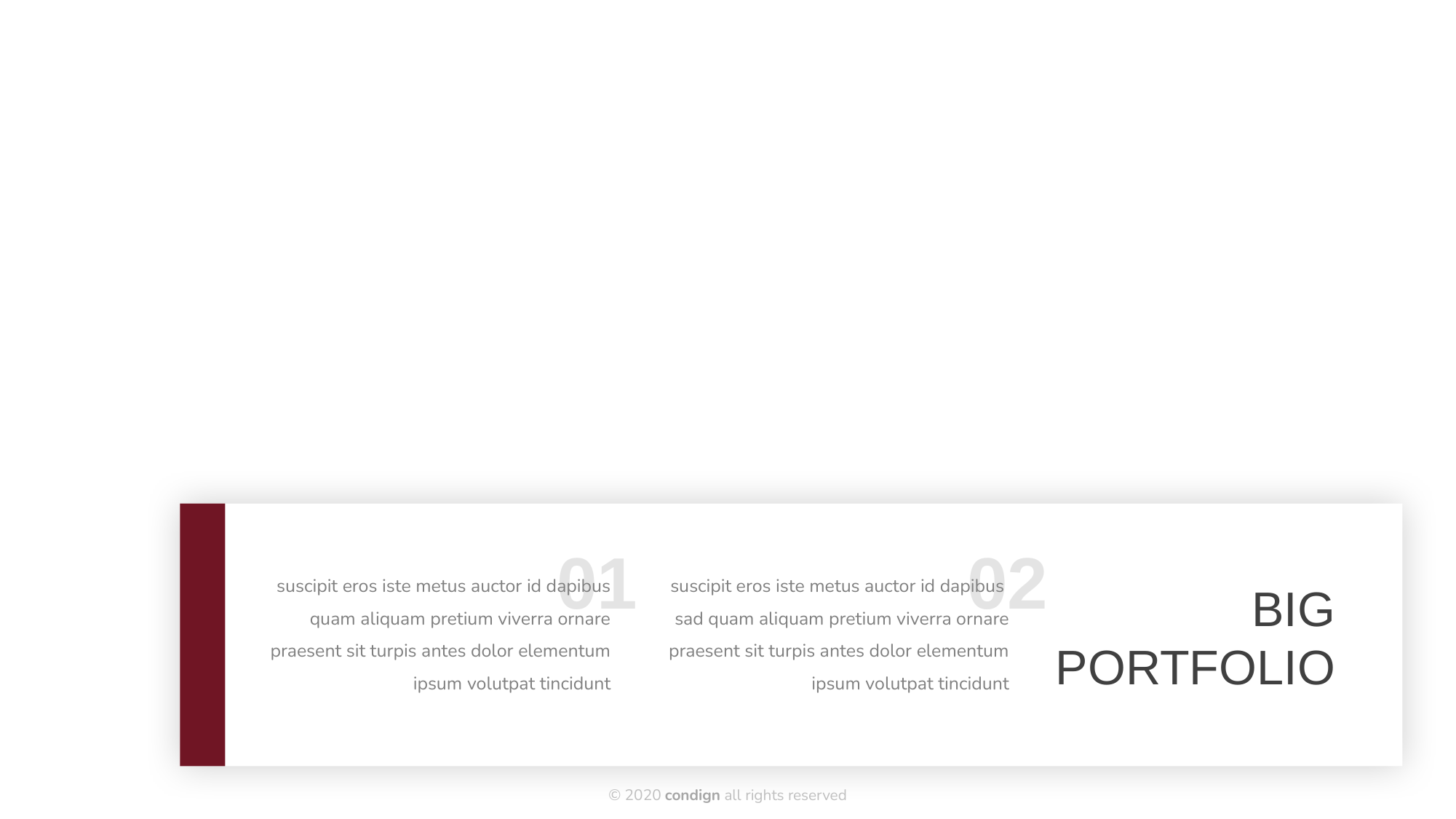

01
02
suscipit eros iste metus auctor id dapibus quam aliquam pretium viverra ornare praesent sit turpis antes dolor elementum ipsum volutpat tincidunt
suscipit eros iste metus auctor id dapibus  sad quam aliquam pretium viverra ornare praesent sit turpis antes dolor elementum ipsum volutpat tincidunt
BIG PORTFOLIO
© 2020 condign all rights reserved